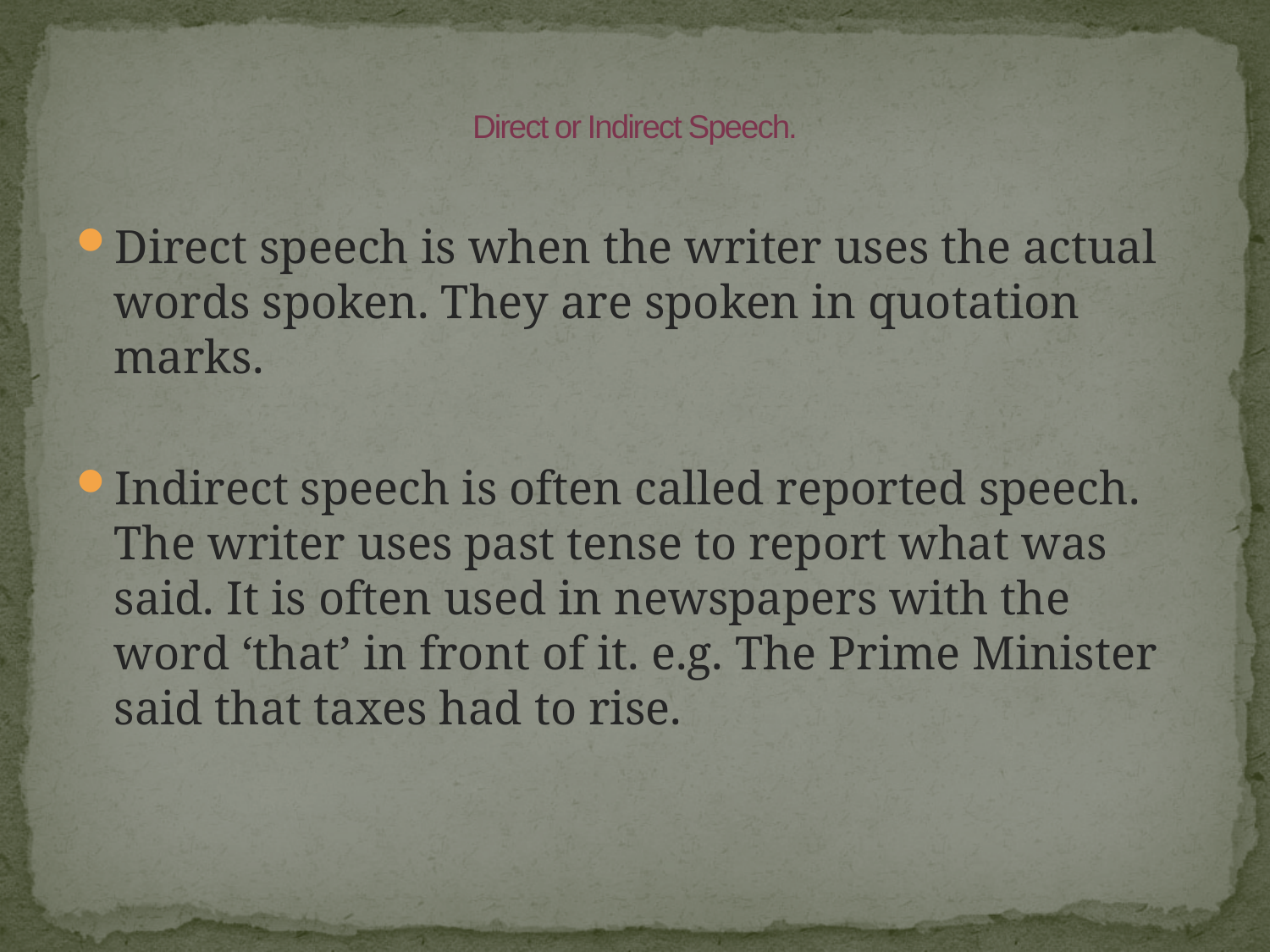

# Direct or Indirect Speech.
Direct speech is when the writer uses the actual words spoken. They are spoken in quotation marks.

Indirect speech is often called reported speech. The writer uses past tense to report what was said. It is often used in newspapers with the word ‘that’ in front of it. e.g. The Prime Minister said that taxes had to rise.